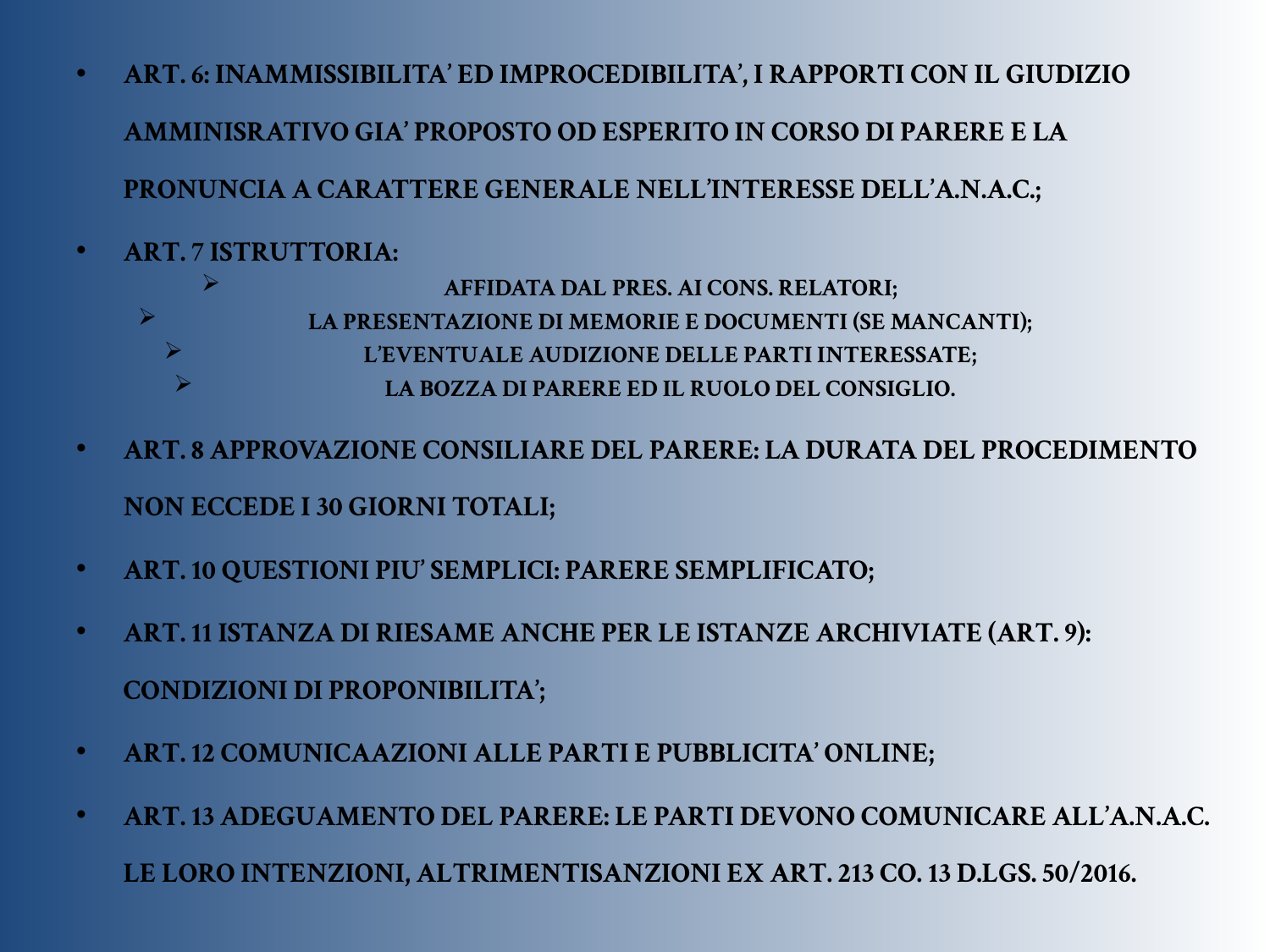

ART. 6: INAMMISSIBILITA’ ED IMPROCEDIBILITA’, I RAPPORTI CON IL GIUDIZIO AMMINISRATIVO GIA’ PROPOSTO OD ESPERITO IN CORSO DI PARERE E LA PRONUNCIA A CARATTERE GENERALE NELL’INTERESSE DELL’A.N.A.C.;
ART. 7 ISTRUTTORIA:
AFFIDATA DAL PRES. AI CONS. RELATORI;
LA PRESENTAZIONE DI MEMORIE E DOCUMENTI (SE MANCANTI);
L’EVENTUALE AUDIZIONE DELLE PARTI INTERESSATE;
LA BOZZA DI PARERE ED IL RUOLO DEL CONSIGLIO.
ART. 8 APPROVAZIONE CONSILIARE DEL PARERE: LA DURATA DEL PROCEDIMENTO NON ECCEDE I 30 GIORNI TOTALI;
ART. 10 QUESTIONI PIU’ SEMPLICI: PARERE SEMPLIFICATO;
ART. 11 ISTANZA DI RIESAME ANCHE PER LE ISTANZE ARCHIVIATE (ART. 9): CONDIZIONI DI PROPONIBILITA’;
ART. 12 COMUNICAAZIONI ALLE PARTI E PUBBLICITA’ ONLINE;
ART. 13 ADEGUAMENTO DEL PARERE: LE PARTI DEVONO COMUNICARE ALL’A.N.A.C. LE LORO INTENZIONI, ALTRIMENTISANZIONI EX ART. 213 CO. 13 D.LGS. 50/2016.